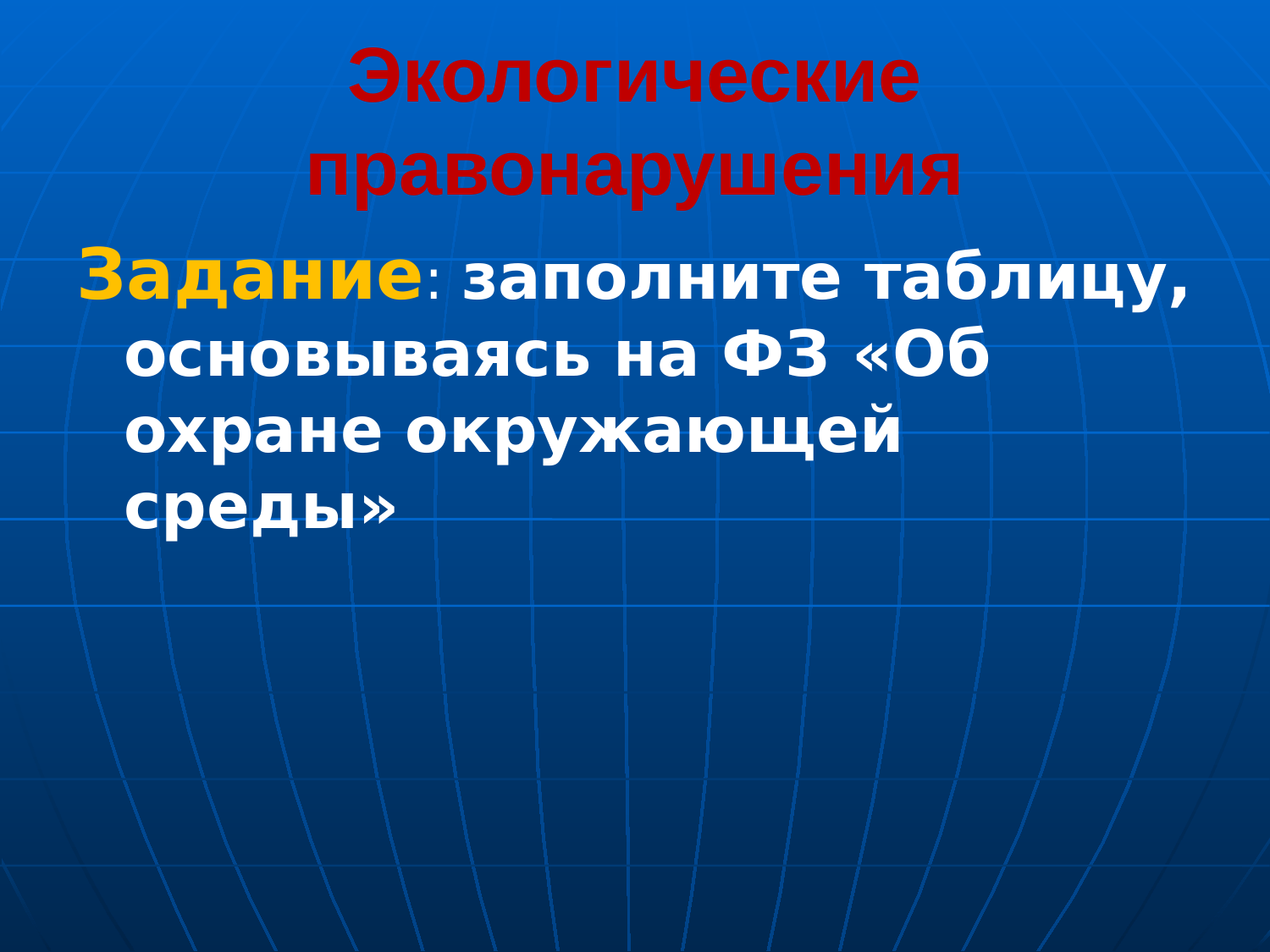

# Экологические правонарушения
Задание: заполните таблицу, основываясь на ФЗ «Об охране окружающей среды»